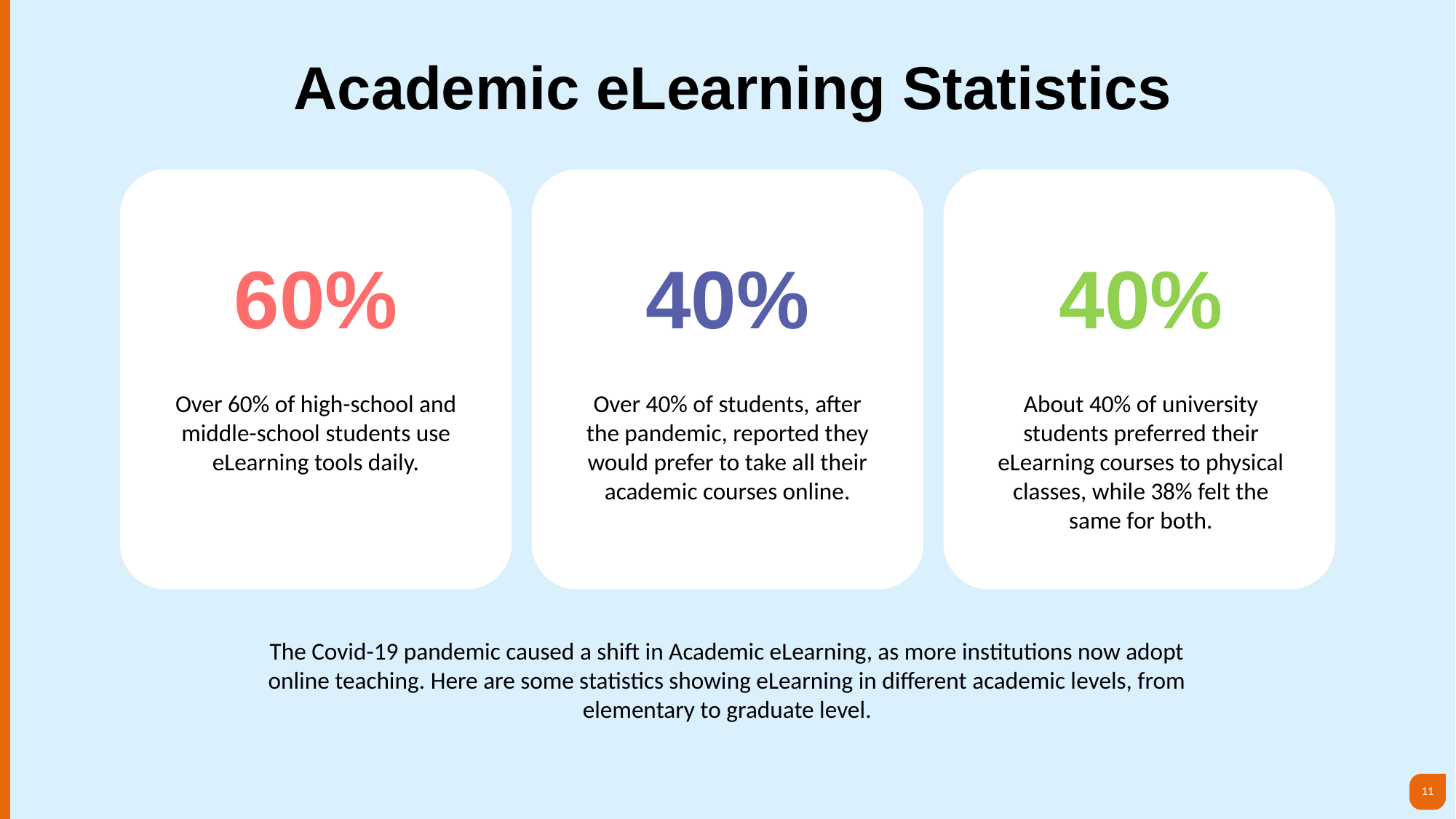

# Academic eLearning Statistics
60%
40%
40%
Over 60% of high-school and middle-school students use eLearning tools daily.
Over 40% of students, after the pandemic, reported they would prefer to take all their academic courses online.
About 40% of university students preferred their eLearning courses to physical classes, while 38% felt the same for both.
The Covid-19 pandemic caused a shift in Academic eLearning, as more institutions now adopt online teaching. Here are some statistics showing eLearning in different academic levels, from elementary to graduate level.